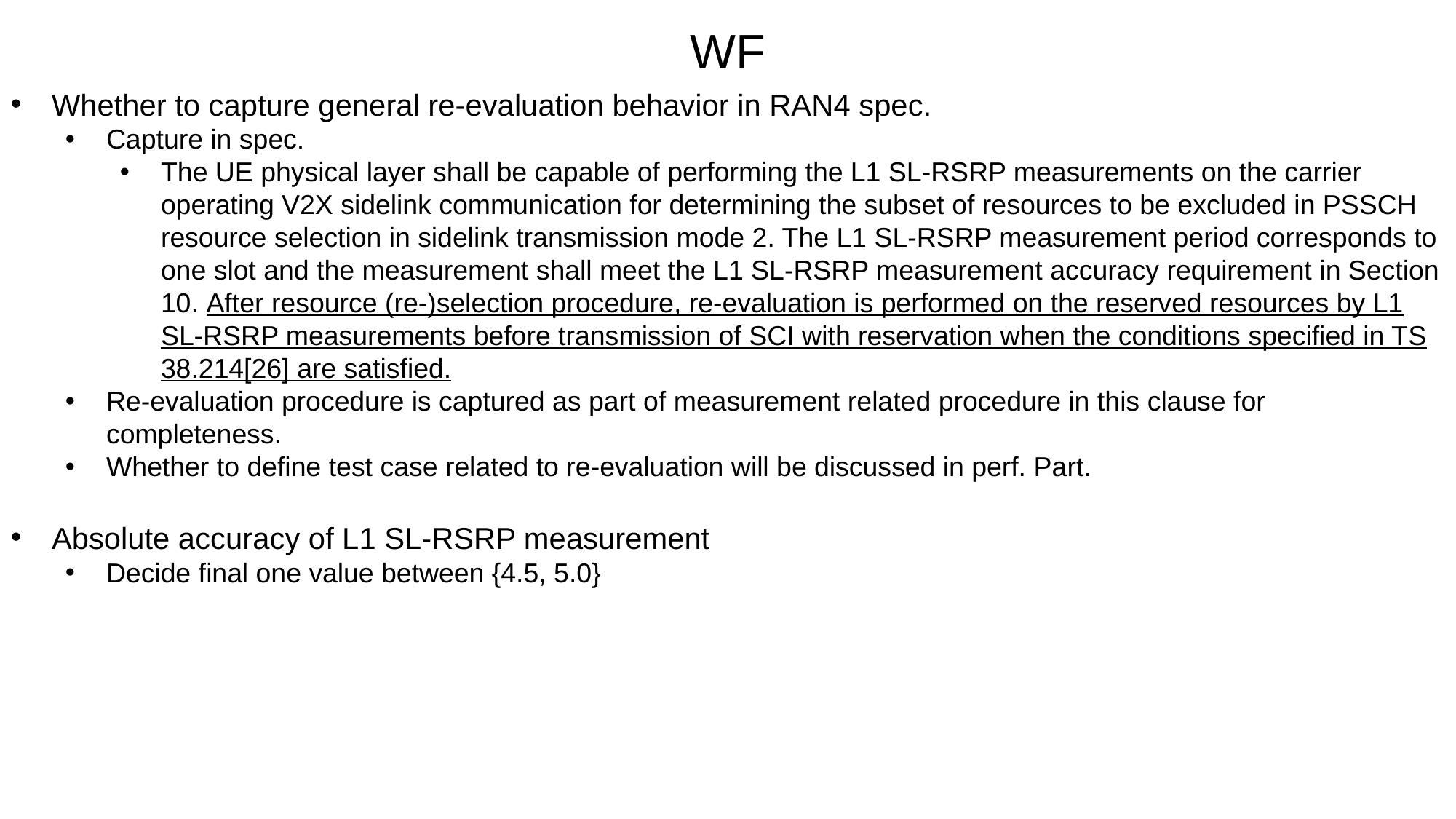

WF
Whether to capture general re-evaluation behavior in RAN4 spec.
Capture in spec.
The UE physical layer shall be capable of performing the L1 SL-RSRP measurements on the carrier operating V2X sidelink communication for determining the subset of resources to be excluded in PSSCH resource selection in sidelink transmission mode 2. The L1 SL-RSRP measurement period corresponds to one slot and the measurement shall meet the L1 SL-RSRP measurement accuracy requirement in Section 10. After resource (re-)selection procedure, re-evaluation is performed on the reserved resources by L1 SL-RSRP measurements before transmission of SCI with reservation when the conditions specified in TS 38.214[26] are satisfied.
Re-evaluation procedure is captured as part of measurement related procedure in this clause for completeness.
Whether to define test case related to re-evaluation will be discussed in perf. Part.

Absolute accuracy of L1 SL-RSRP measurement
Decide final one value between {4.5, 5.0}